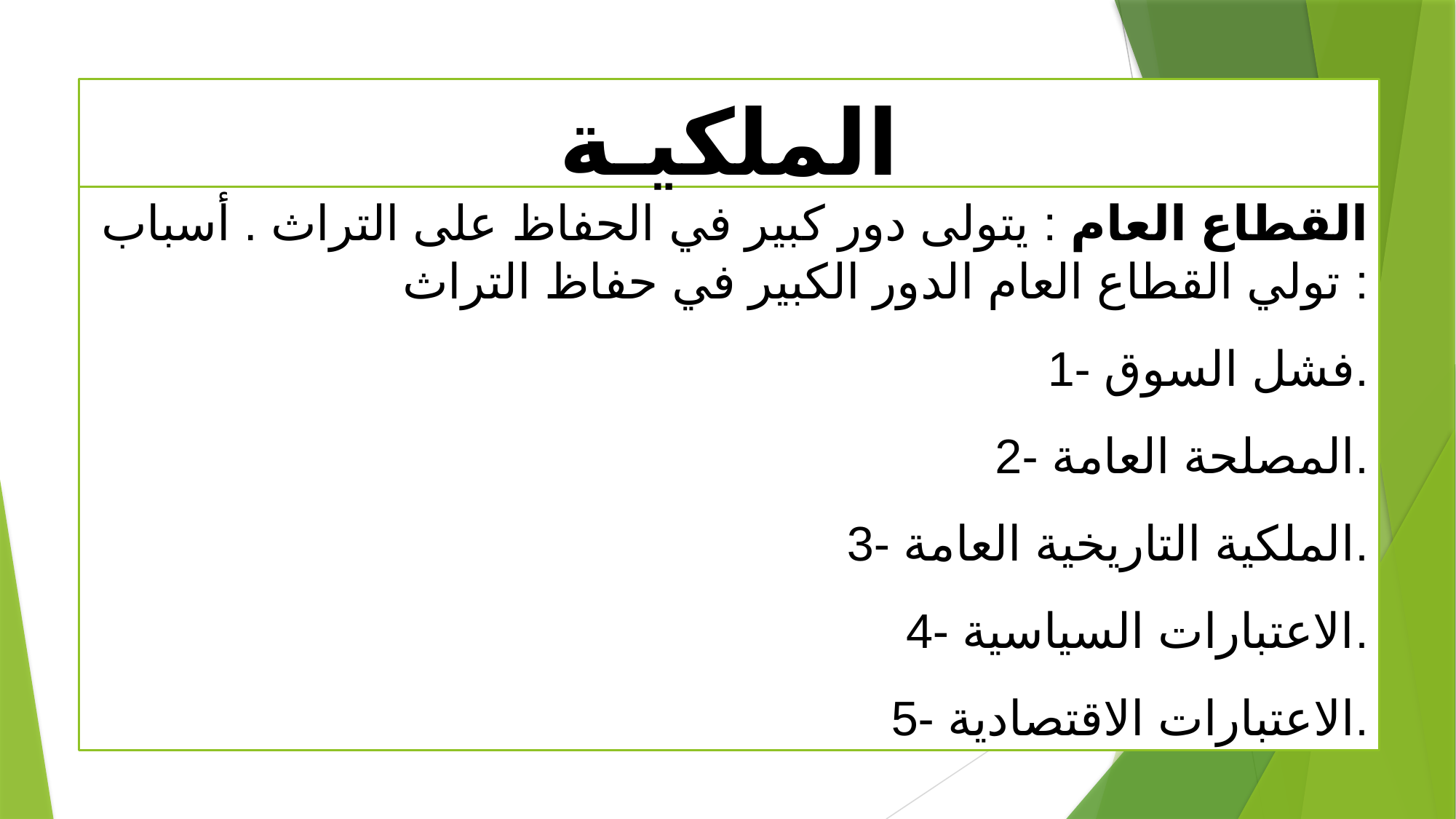

# الملكيـة
القطاع العام : يتولى دور كبير في الحفاظ على التراث . أسباب تولي القطاع العام الدور الكبير في حفاظ التراث :
1- فشل السوق.
2- المصلحة العامة.
3- الملكية التاريخية العامة.
4- الاعتبارات السياسية.
5- الاعتبارات الاقتصادية.